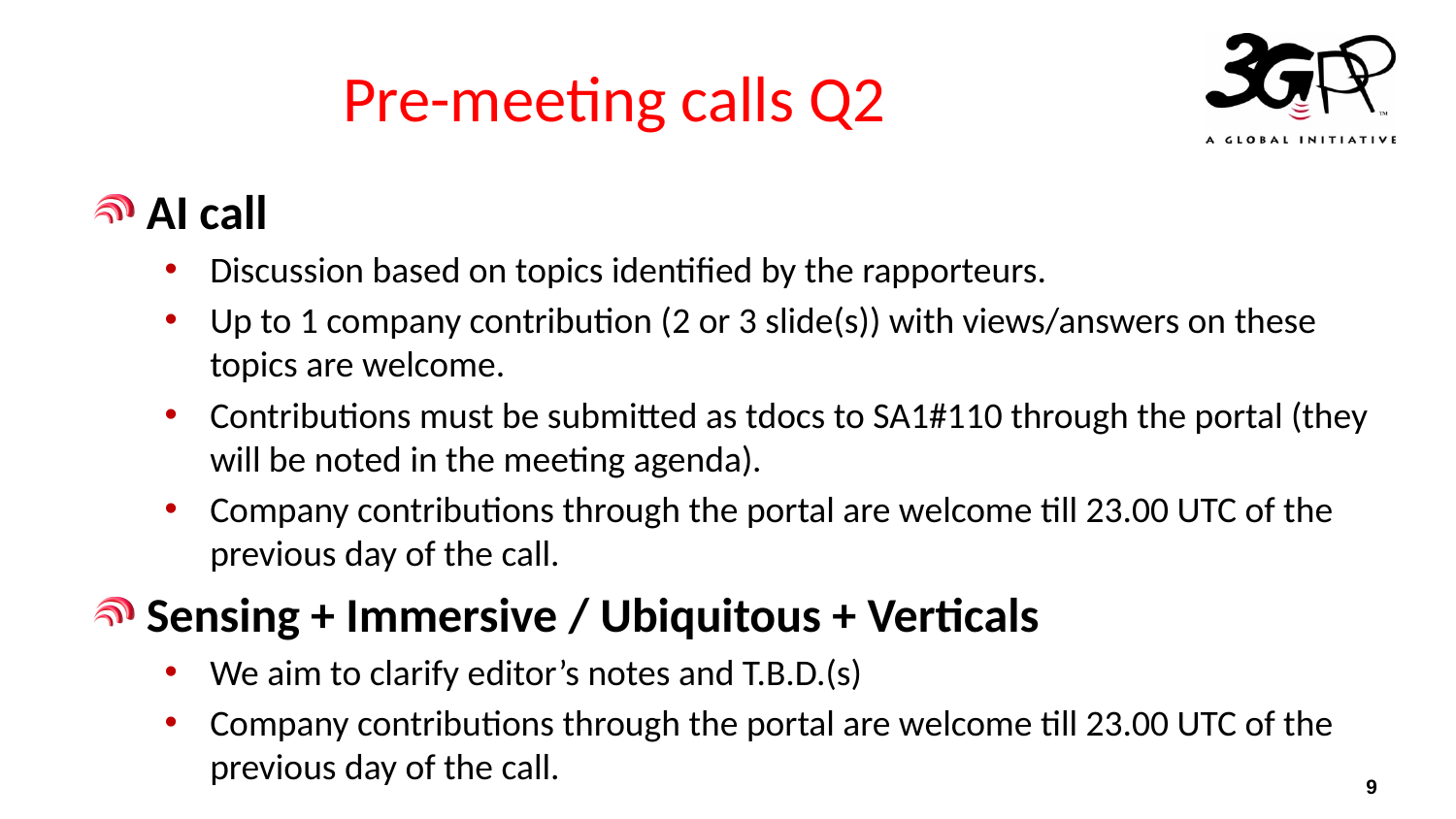

# Pre-meeting calls Q2
AI call
Discussion based on topics identified by the rapporteurs.
Up to 1 company contribution (2 or 3 slide(s)) with views/answers on these topics are welcome.
Contributions must be submitted as tdocs to SA1#110 through the portal (they will be noted in the meeting agenda).
Company contributions through the portal are welcome till 23.00 UTC of the previous day of the call.
Sensing + Immersive / Ubiquitous + Verticals
We aim to clarify editor’s notes and T.B.D.(s)
Company contributions through the portal are welcome till 23.00 UTC of the previous day of the call.